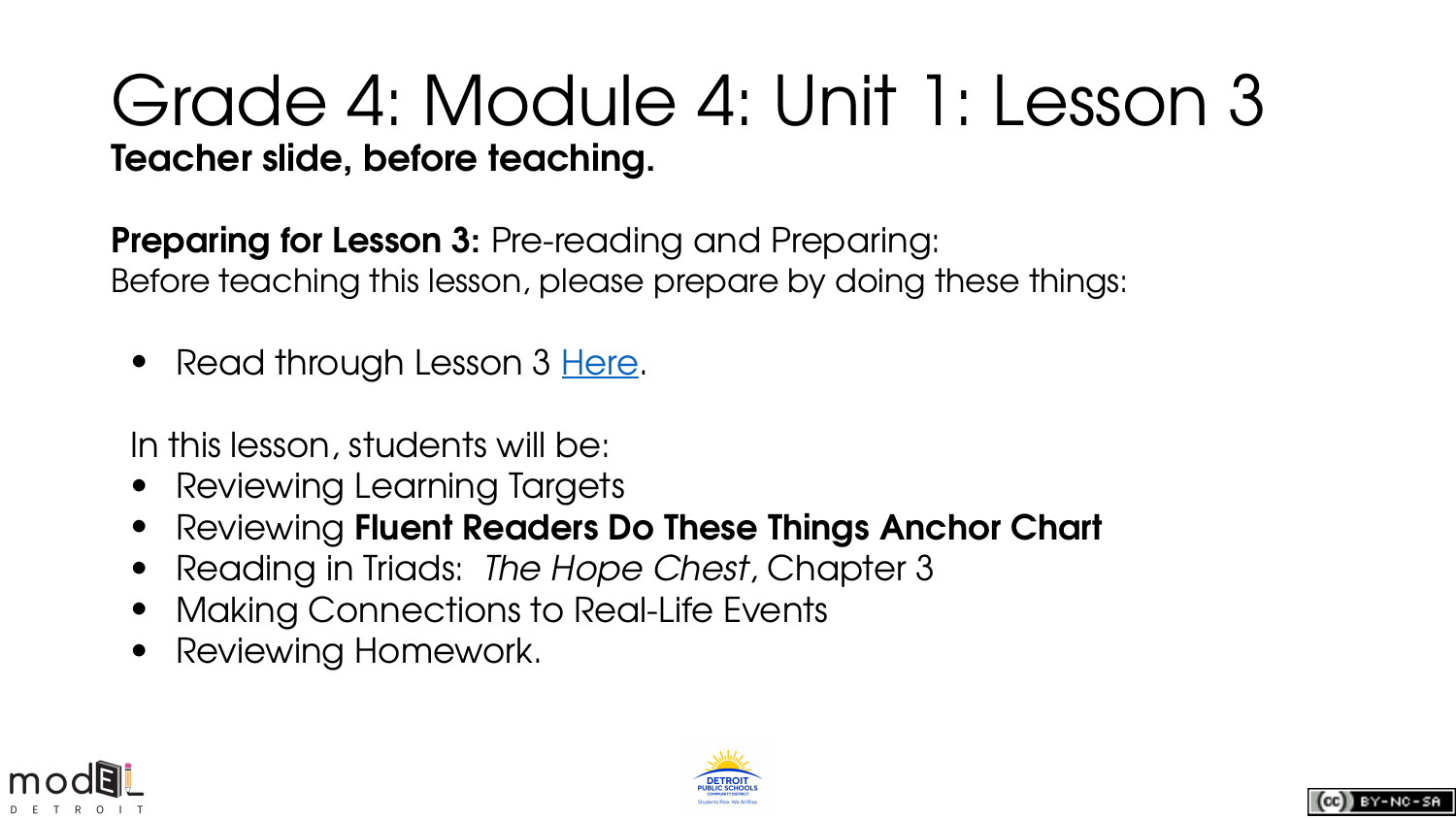

# Grade 4: Module 4: Unit 1: Lesson 3
Teacher slide, before teaching.
Preparing for Lesson 3: Pre-reading and Preparing:
Before teaching this lesson, please prepare by doing these things:
Read through Lesson 3 Here.

In this lesson, students will be:
Reviewing Learning Targets
Reviewing Fluent Readers Do These Things Anchor Chart
Reading in Triads:  The Hope Chest, Chapter 3
Making Connections to Real-Life Events
Reviewing Homework.